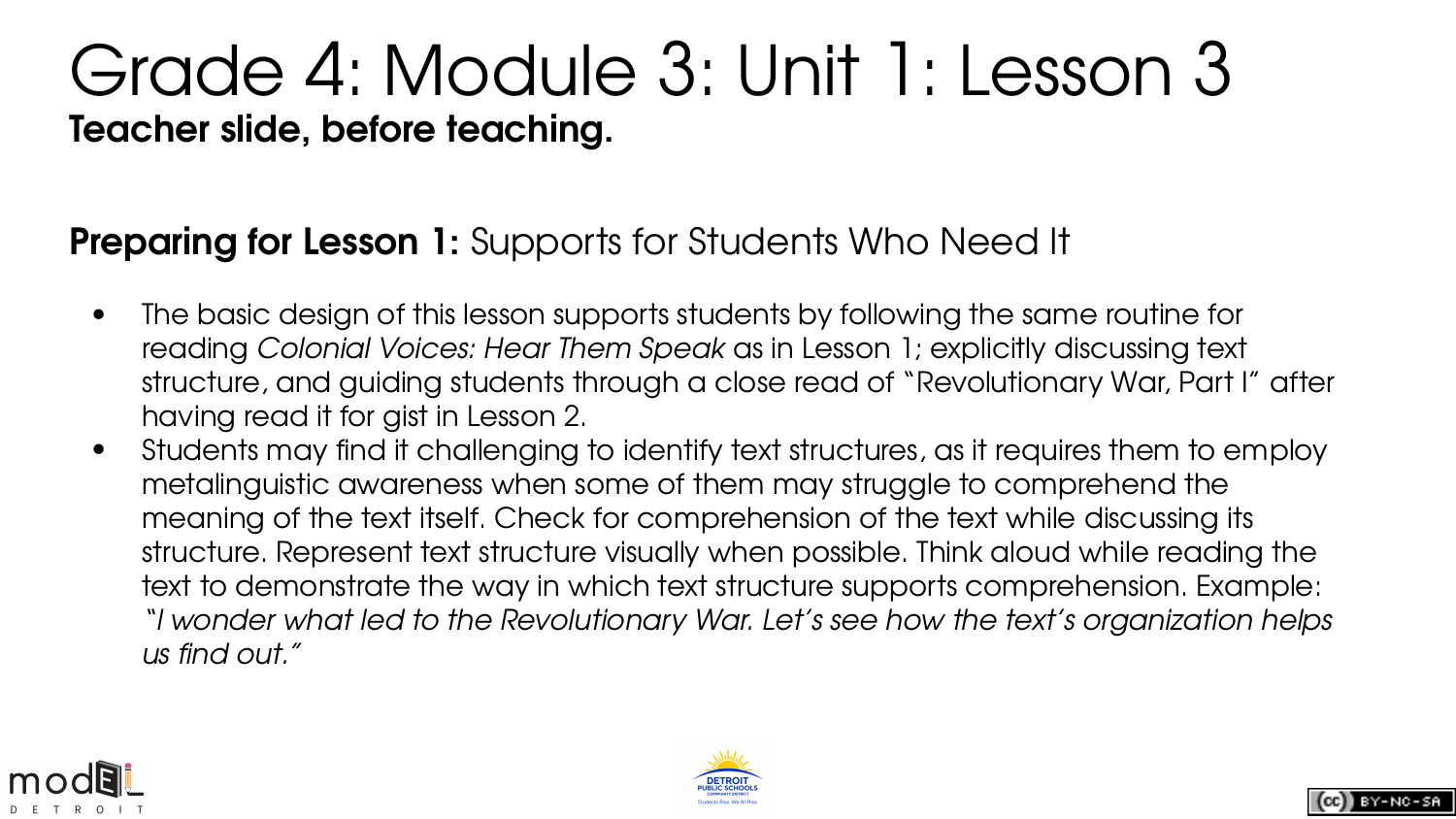

# Grade 4: Module 3: Unit 1: Lesson 3
Teacher slide, before teaching.

Preparing for Lesson 1: Supports for Students Who Need It

The basic design of this lesson supports students by following the same routine for reading Colonial Voices: Hear Them Speak as in Lesson 1; explicitly discussing text structure, and guiding students through a close read of “Revolutionary War, Part I” after having read it for gist in Lesson 2.
Students may find it challenging to identify text structures, as it requires them to employ metalinguistic awareness when some of them may struggle to comprehend the meaning of the text itself. Check for comprehension of the text while discussing its structure. Represent text structure visually when possible. Think aloud while reading the text to demonstrate the way in which text structure supports comprehension. Example: “I wonder what led to the Revolutionary War. Let’s see how the text’s organization helps us find out.”